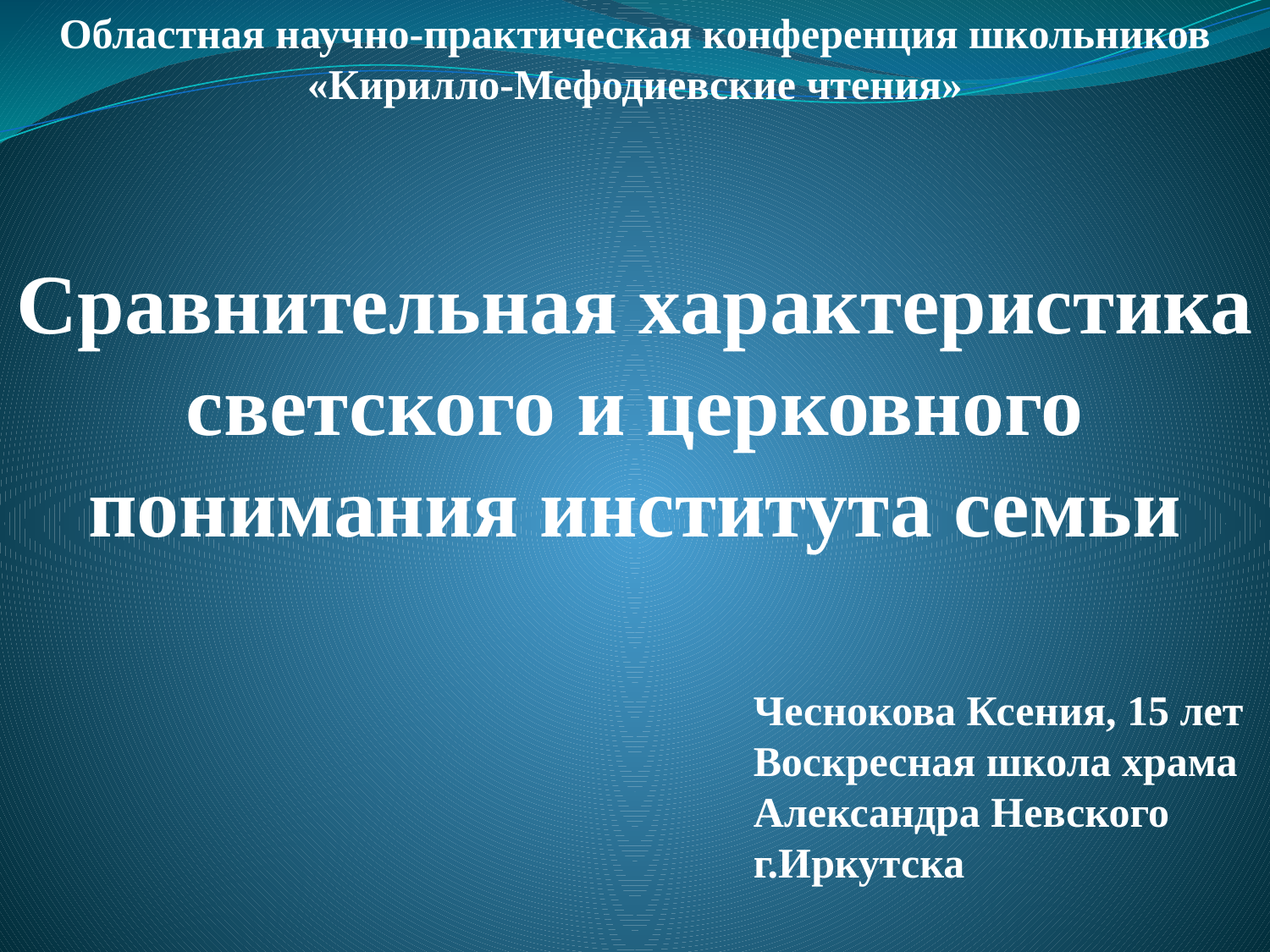

Областная научно-практическая конференция школьников
«Кирилло-Мефодиевские чтения»

Сравнительная характеристика светского и церковного понимания института семьи
Чеснокова Ксения, 15 лет
Воскресная школа храма
Александра Невского г.Иркутска